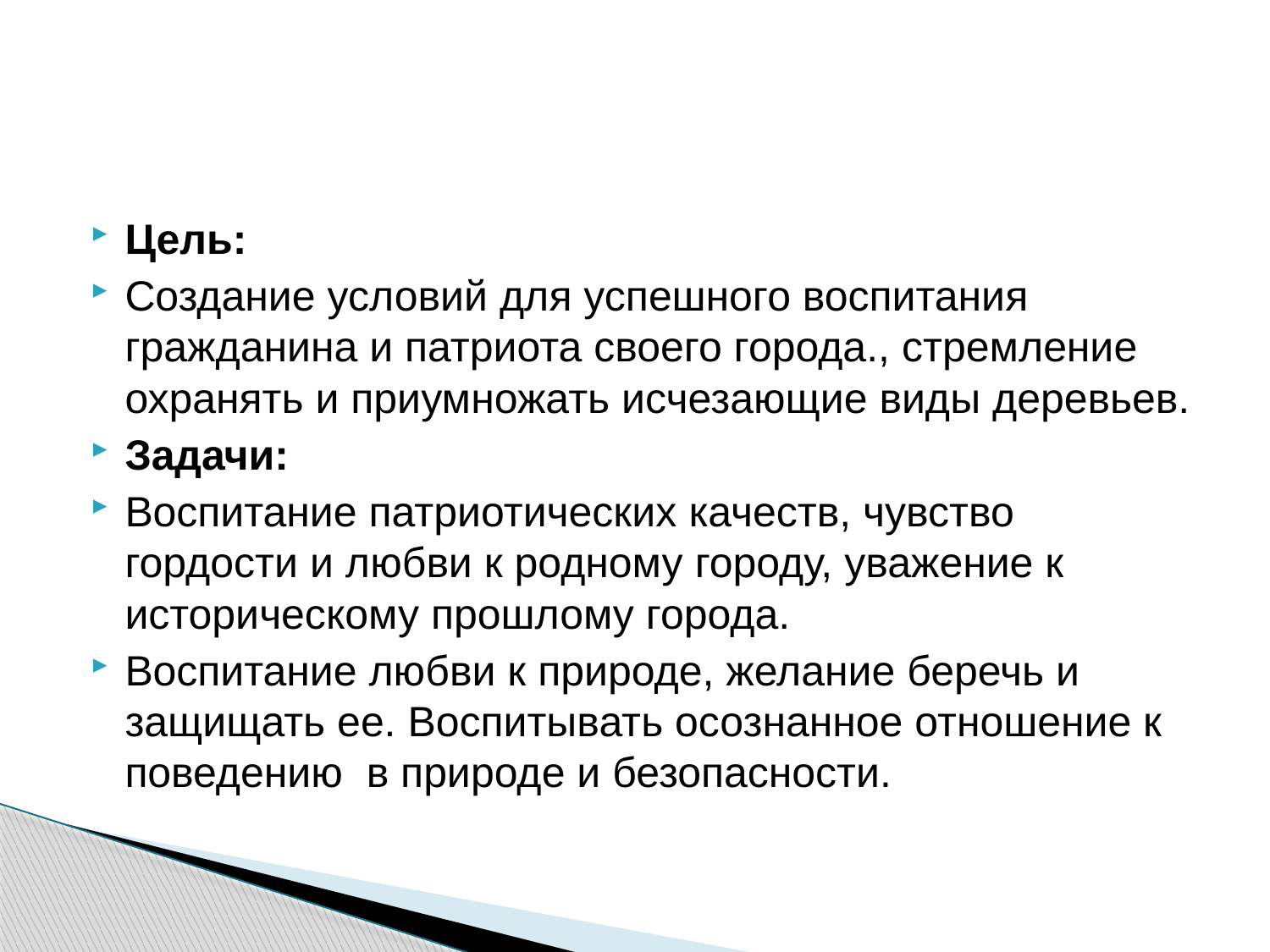

#
Цель:
Создание условий для успешного воспитания гражданина и патриота своего города., стремление охранять и приумножать исчезающие виды деревьев.
Задачи:
Воспитание патриотических качеств, чувство гордости и любви к родному городу, уважение к историческому прошлому города.
Воспитание любви к природе, желание беречь и защищать ее. Воспитывать осознанное отношение к поведению  в природе и безопасности.